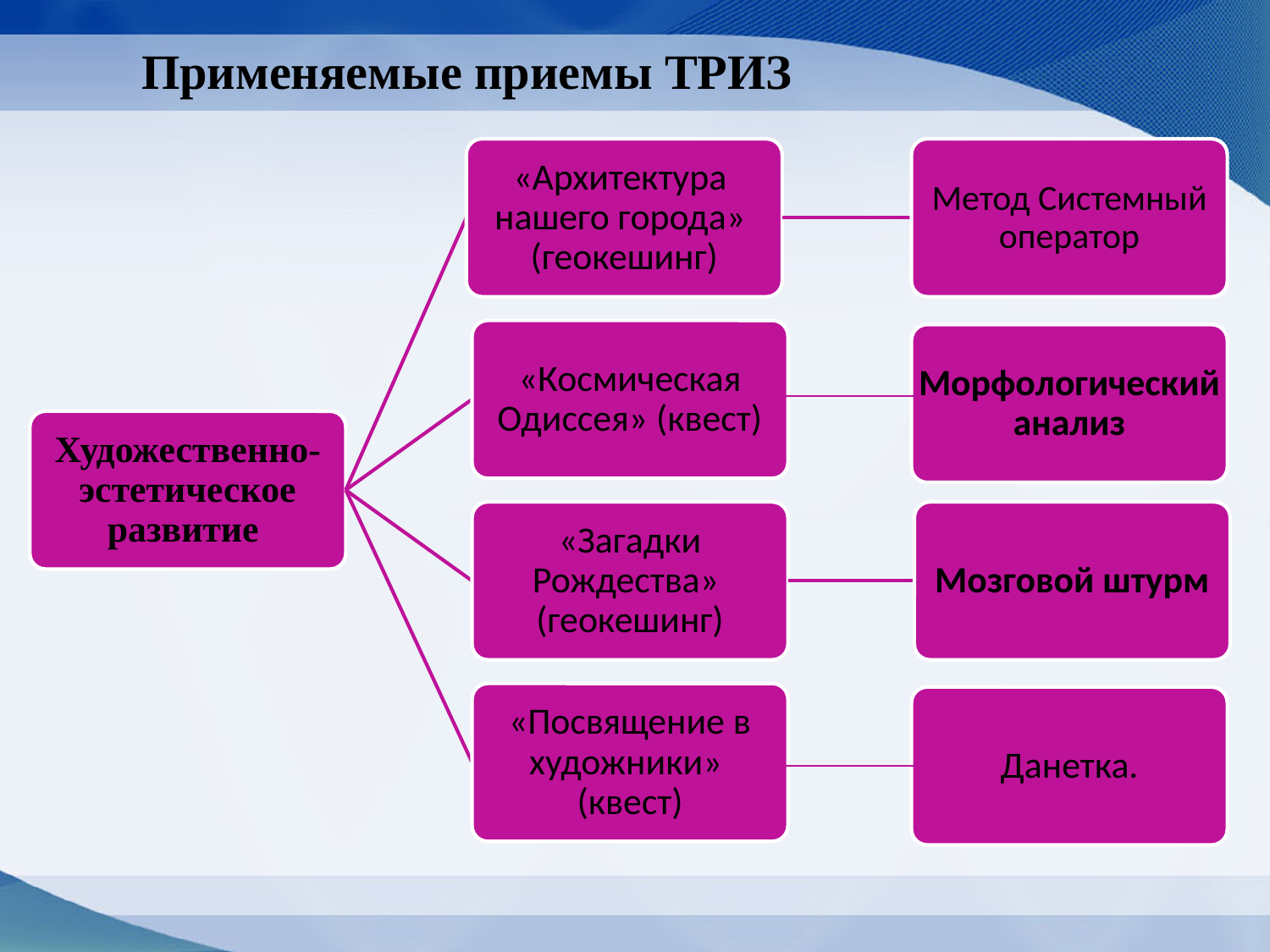

# Применяемые приемы ТРИЗ
Художественно-эстетическое развитие

«Архитектура  нашего города»  (геокешинг)

Метод Системный оператор

«Космическая Одиссея» (квест)

«Загадки Рождества»  (геокешинг)

Мозговой штурм

«Посвящение в художники»  (квест)
Данетка.
Морфологический анализ